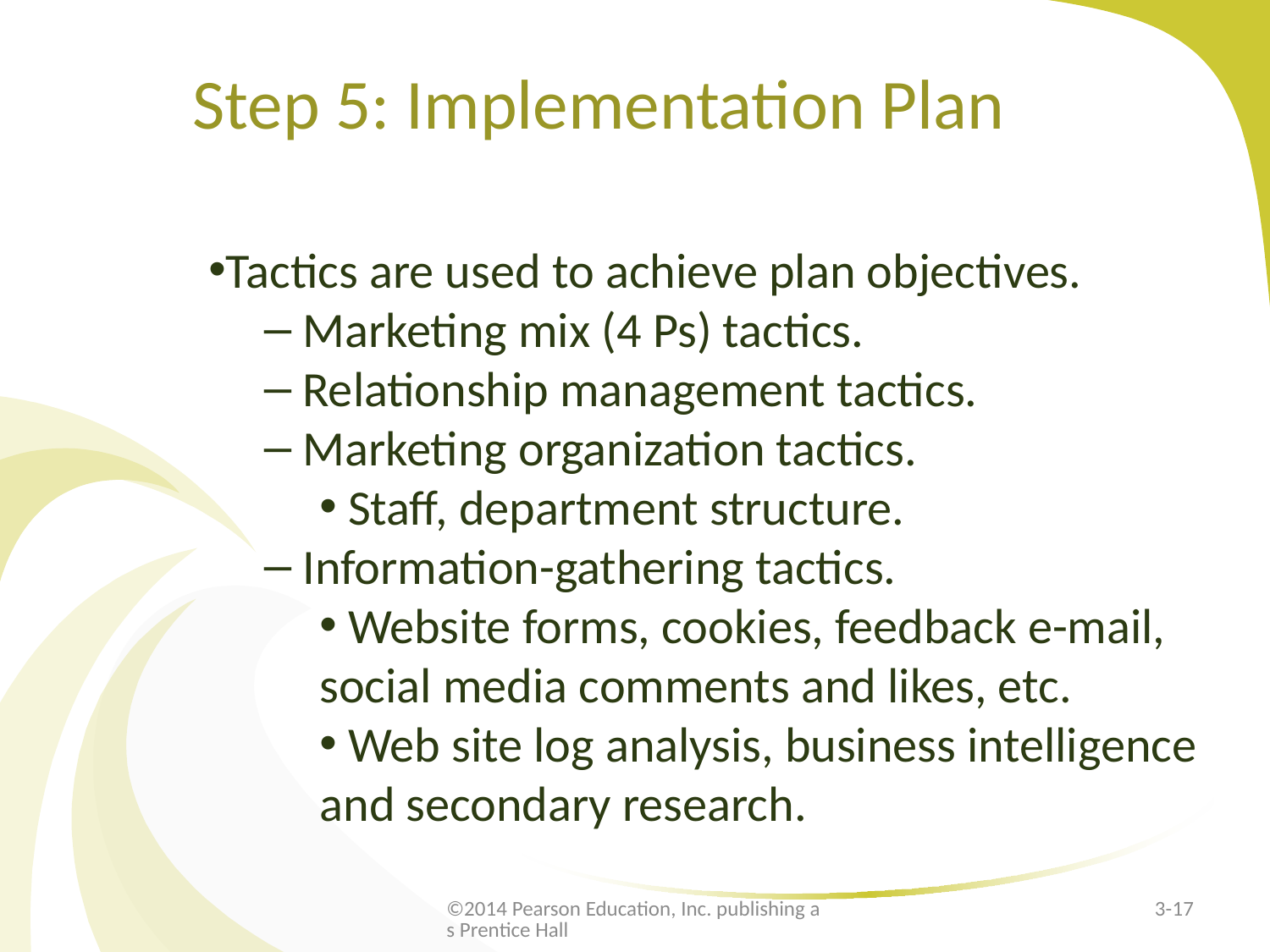

# Step 5: Implementation Plan
Tactics are used to achieve plan objectives.
 Marketing mix (4 Ps) tactics.
 Relationship management tactics.
 Marketing organization tactics.
 Staff, department structure.
 Information-gathering tactics.
 Website forms, cookies, feedback e-mail, social media comments and likes, etc.
 Web site log analysis, business intelligence and secondary research.
©2014 Pearson Education, Inc. publishing as Prentice Hall
3-17